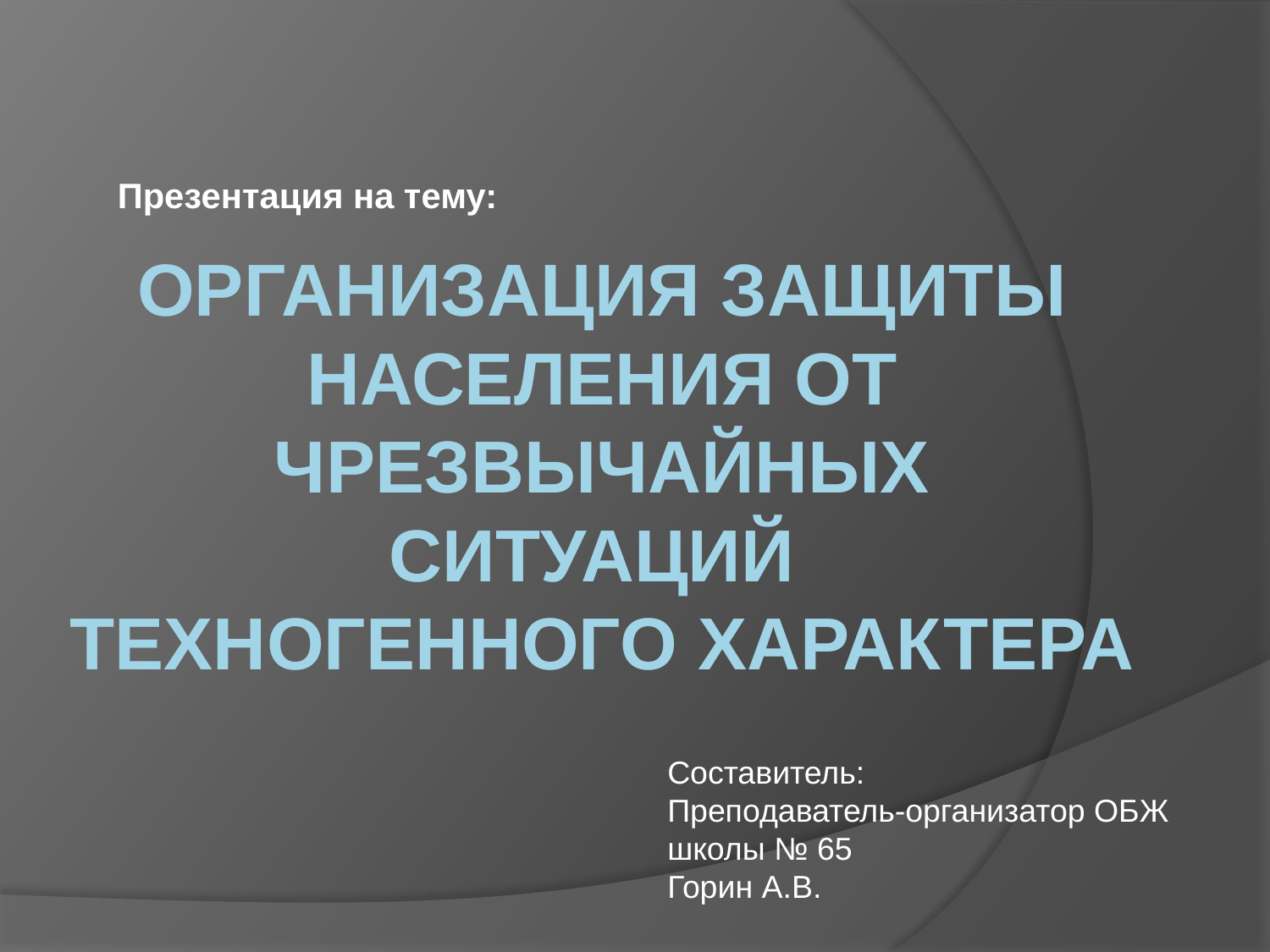

Презентация на тему:
# Организация защиты населения от чрезвычайных ситуаций техногенного характера
Составитель:
Преподаватель-организатор ОБЖ школы № 65
Горин А.В.